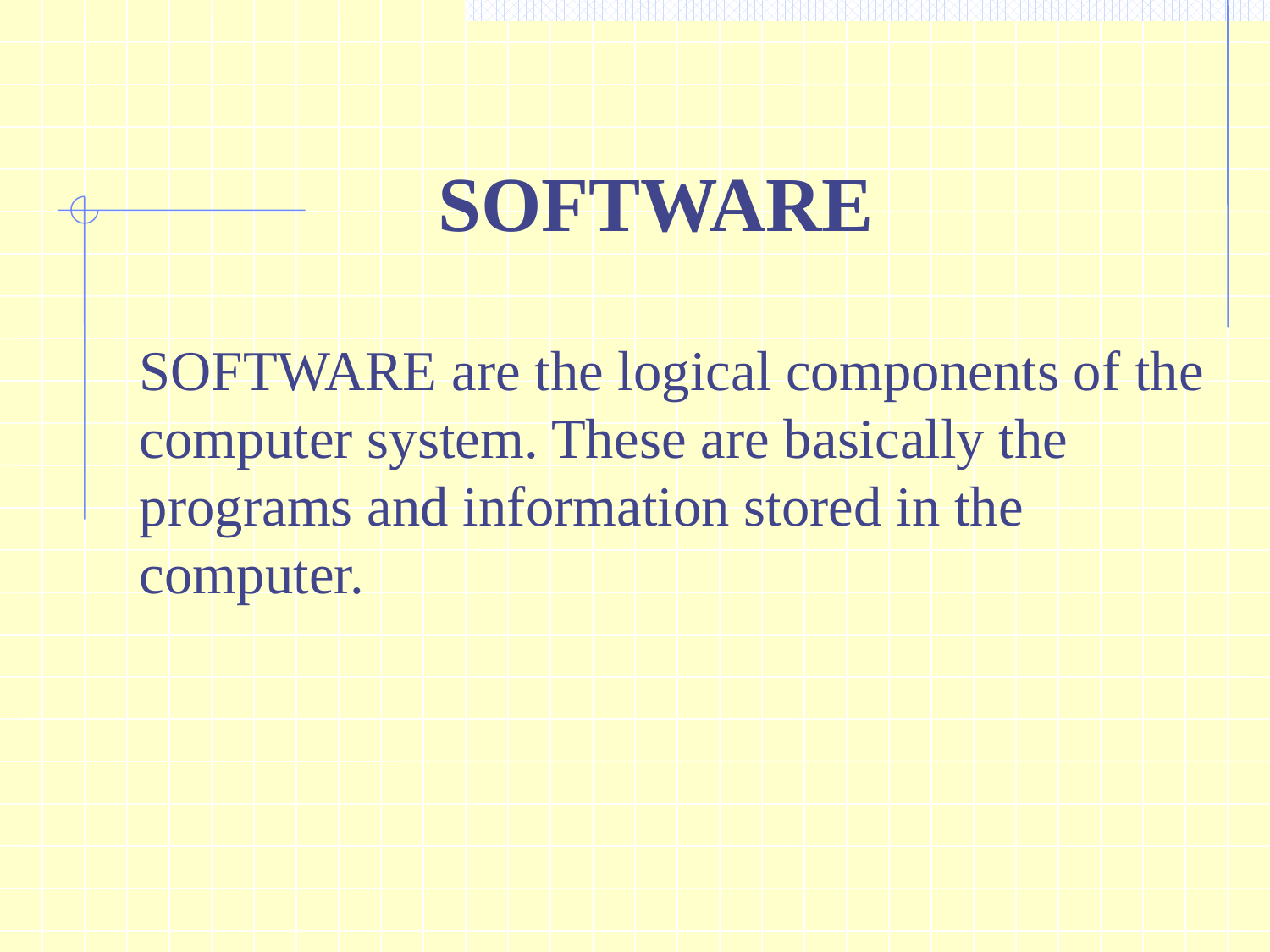

SOFTWARE
SOFTWARE are the logical components of the computer system. These are basically the programs and information stored in the computer.